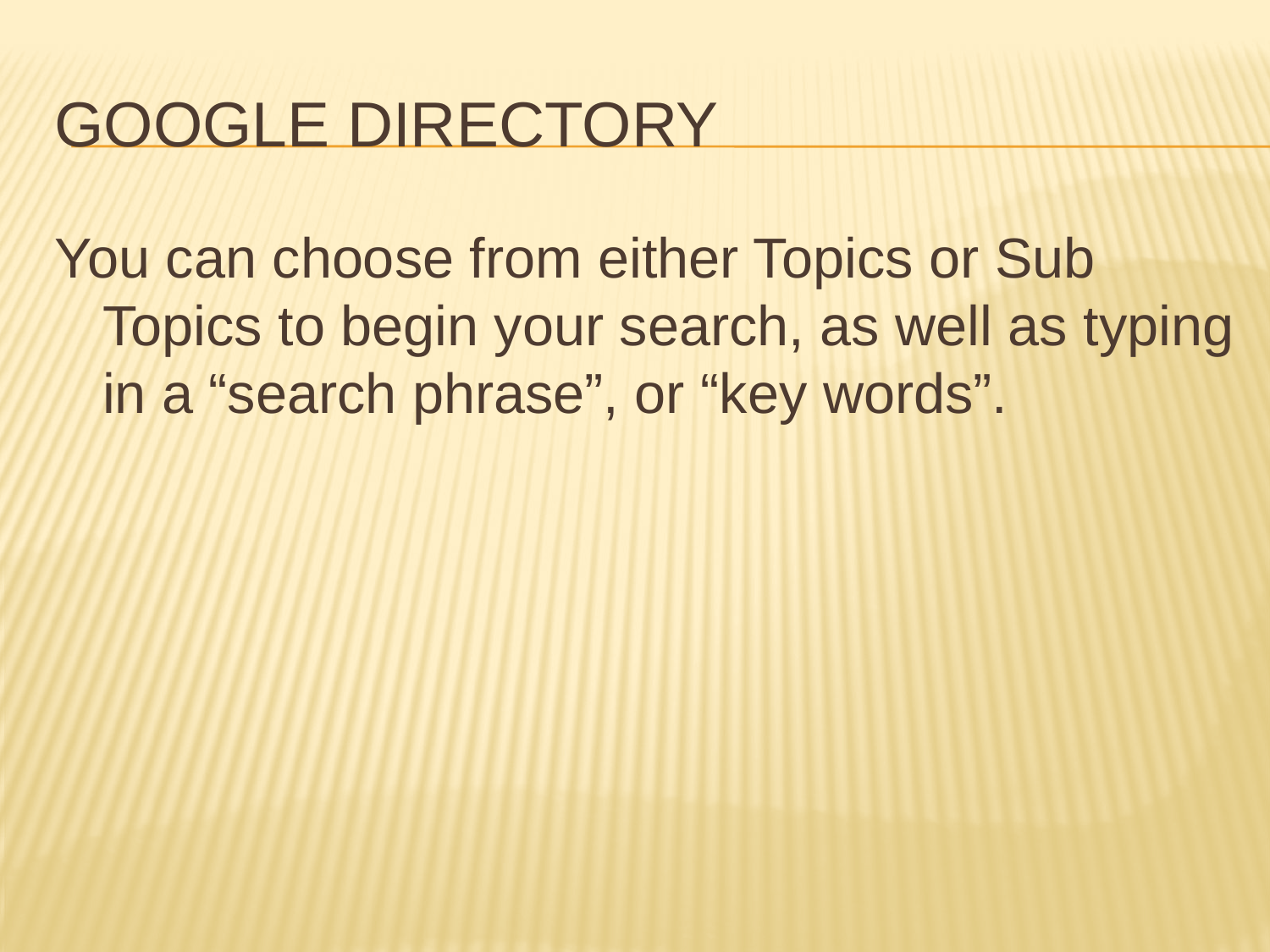

# Google directory
You can choose from either Topics or Sub Topics to begin your search, as well as typing in a “search phrase”, or “key words”.